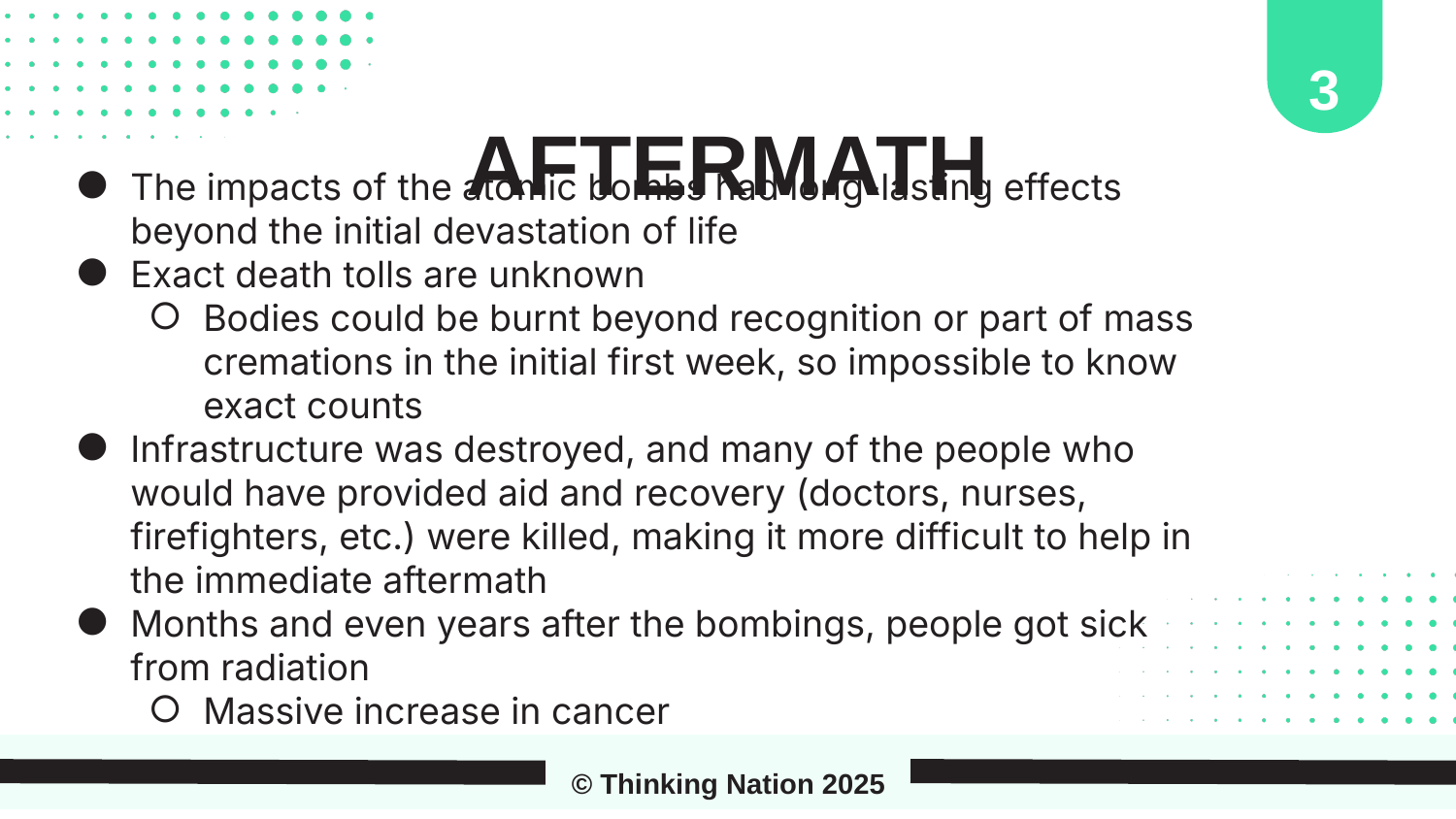

3
AFTERMATH
The impacts of the atomic bombs had long-lasting effects beyond the initial devastation of life
Exact death tolls are unknown
Bodies could be burnt beyond recognition or part of mass cremations in the initial first week, so impossible to know exact counts
Infrastructure was destroyed, and many of the people who would have provided aid and recovery (doctors, nurses, firefighters, etc.) were killed, making it more difficult to help in the immediate aftermath
Months and even years after the bombings, people got sick from radiation
Massive increase in cancer

© Thinking Nation 2025